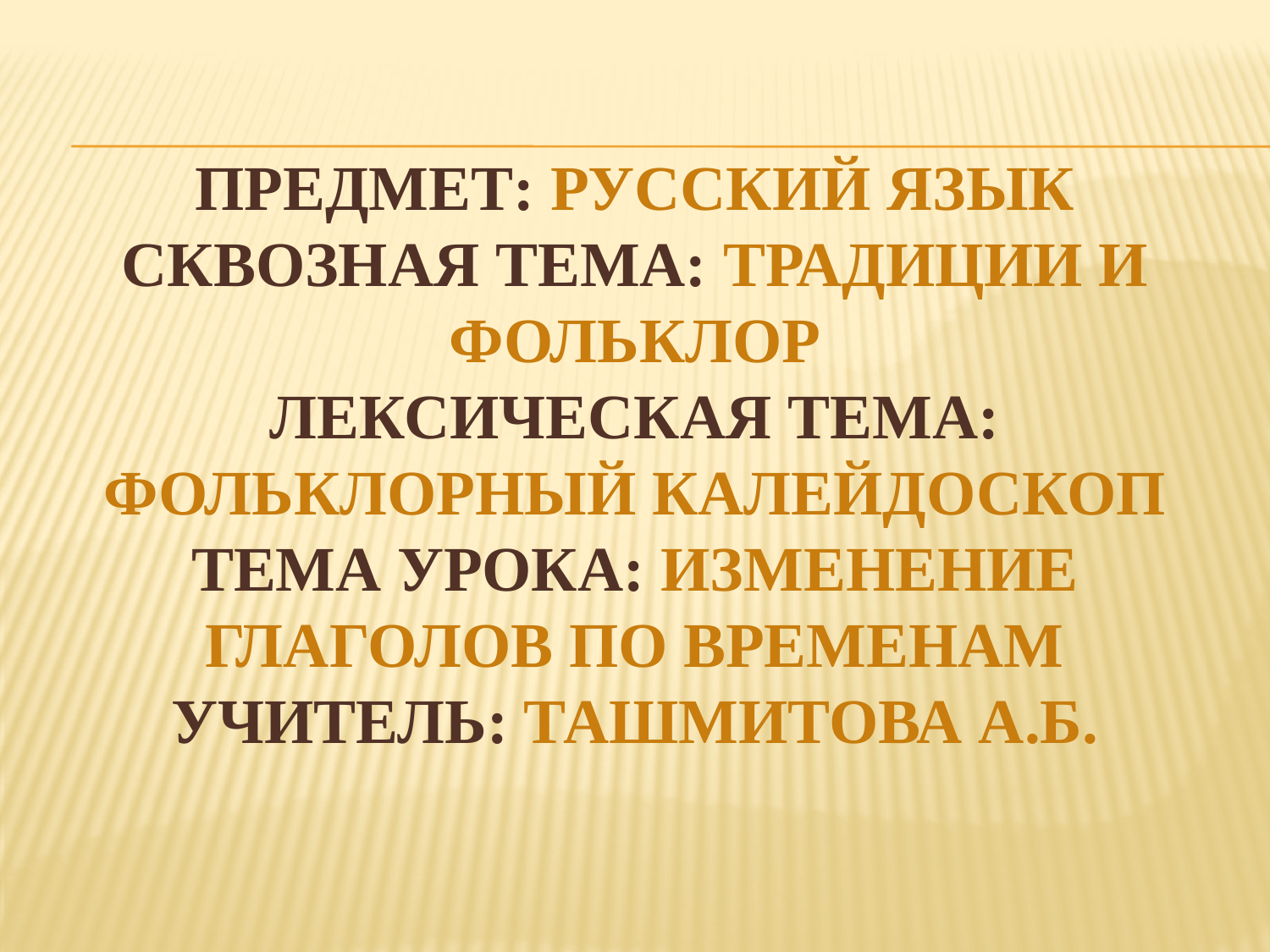

# Предмет: русский язык Сквозная тема: Традиции и фольклор Лексическая тема: Фольклорный калейдоскоп Тема урока: изменение глаголов по временам Учитель: Ташмитова А.Б.